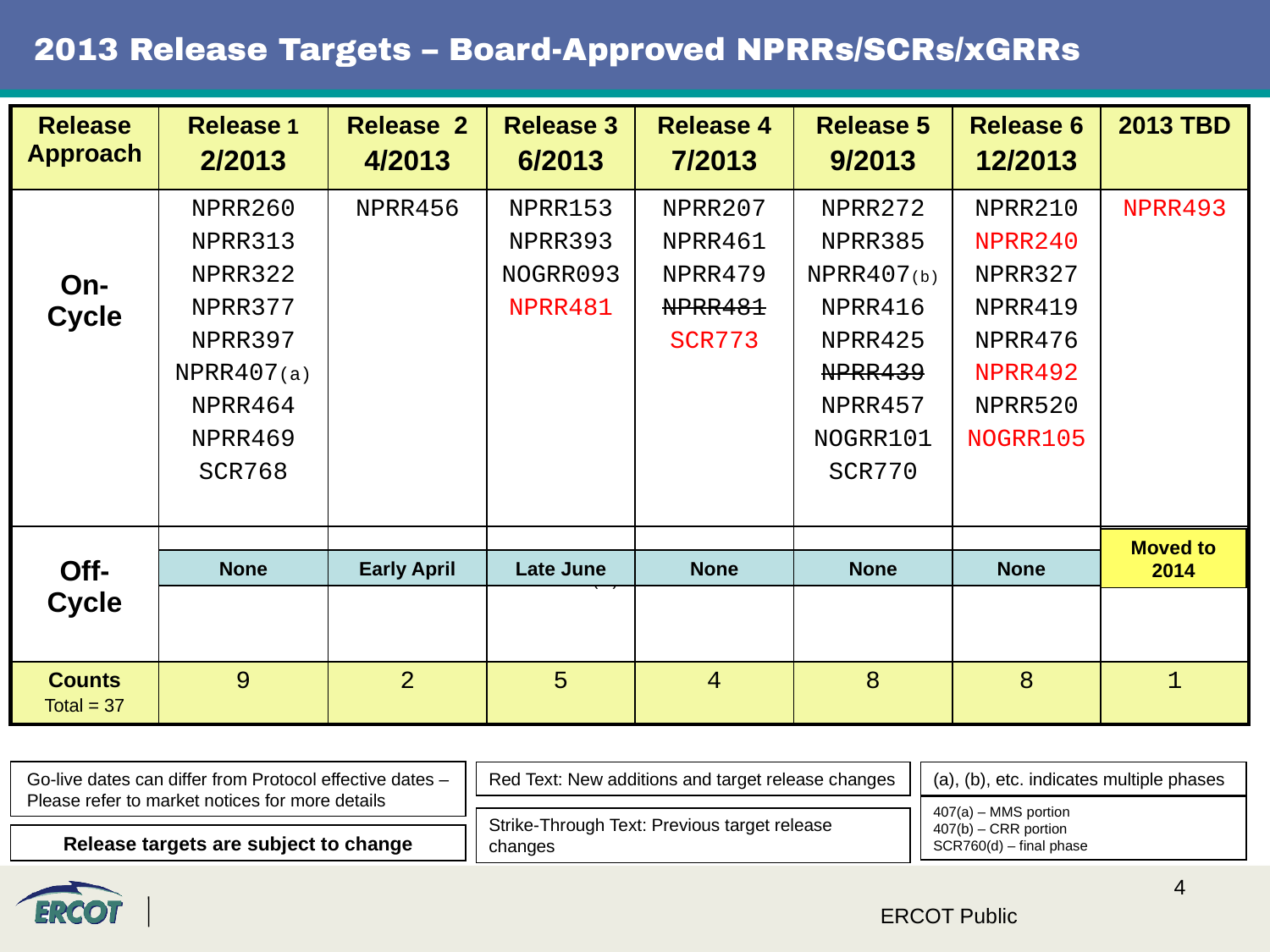

# 2013 Release Targets – Board-Approved NPRRs/SCRs/xGRRs
| Release Approach | Release 1 2/2013 | Release 2 4/2013 | Release 3 6/2013 | Release 4 7/2013 | Release 5 9/2013 | Release 6 12/2013 | 2013 TBD |
| --- | --- | --- | --- | --- | --- | --- | --- |
| On-Cycle | NPRR260 NPRR313 NPRR322 NPRR377 NPRR397 NPRR407(a) NPRR464 NPRR469 SCR768 | NPRR456 | NPRR153 NPRR393 NOGRR093 NPRR481 | NPRR207 NPRR461 NPRR479 NPRR481 SCR773 | NPRR272 NPRR385 NPRR407(b) NPRR416 NPRR425 NPRR439 NPRR457 NOGRR101 SCR770 | NPRR210 NPRR240 NPRR327 NPRR419 NPRR476 NPRR492 NPRR520 NOGRR105 | NPRR493 |
| Off-Cycle |  | NPRR463 | SCR760(d) |  |  |  | NPRR439 |
| Counts Total = 37 | 9 | 2 | 5 | 4 | 8 | 8 | 1 |
Moved to 2014
None
Early April
Late June
None
None
None
Go-live dates can differ from Protocol effective dates – Please refer to market notices for more details
Red Text: New additions and target release changes
(a), (b), etc. indicates multiple phases
407(a) – MMS portion
407(b) – CRR portion
SCR760(d) – final phase
Strike-Through Text: Previous target release changes
Release targets are subject to change
ERCOT Public